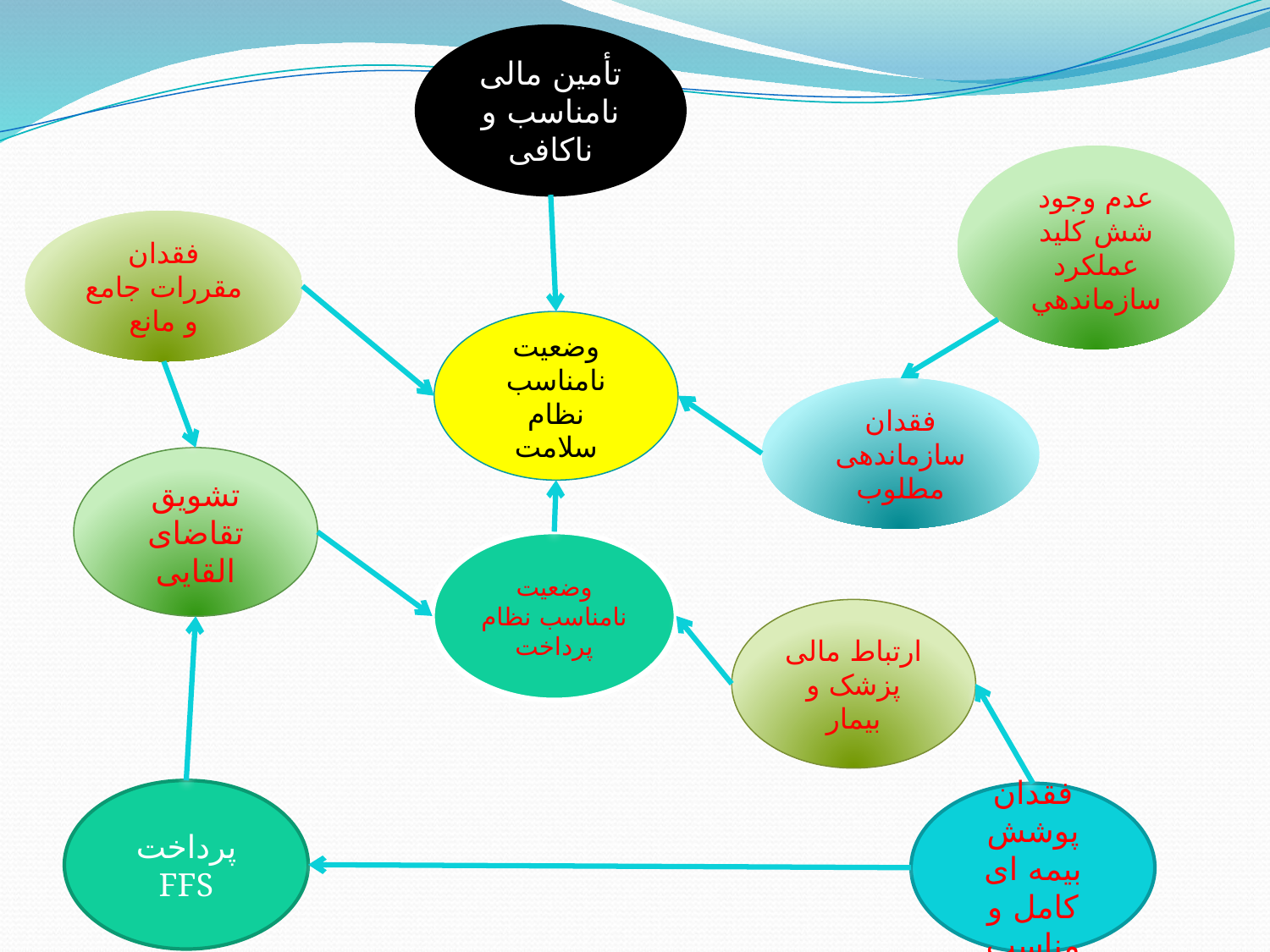

تأمین مالی نامناسب و ناکافی
عدم وجود شش كليد عملكرد سازماندهي
فقدان مقررات جامع و مانع
وضعیت نامناسب نظام سلامت
فقدان سازماندهی مطلوب
تشویق تقاضای القایی
وضعیت نامناسب نظام پرداخت
ارتباط مالی پزشک و بیمار
پرداخت FFS
فقدان پوشش بیمه ای کامل و مناسب
48